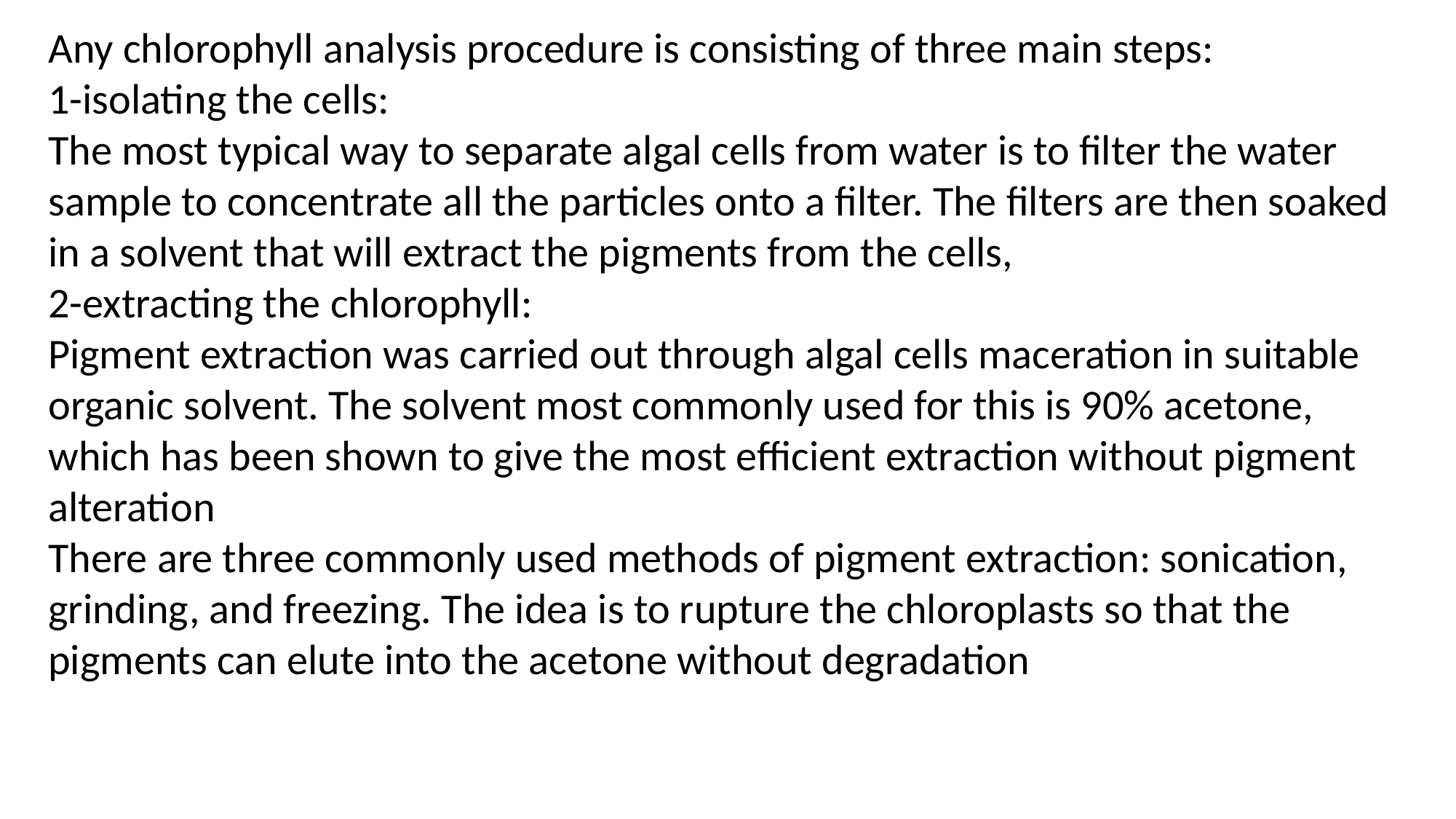

Any chlorophyll analysis procedure is consisting of three main steps:
1-isolating the cells:
The most typical way to separate algal cells from water is to filter the water sample to concentrate all the particles onto a filter. The filters are then soaked in a solvent that will extract the pigments from the cells,
2-extracting the chlorophyll:
Pigment extraction was carried out through algal cells maceration in suitable organic solvent. The solvent most commonly used for this is 90% acetone, which has been shown to give the most efficient extraction without pigment alteration
There are three commonly used methods of pigment extraction: sonication, grinding, and freezing. The idea is to rupture the chloroplasts so that the pigments can elute into the acetone without degradation